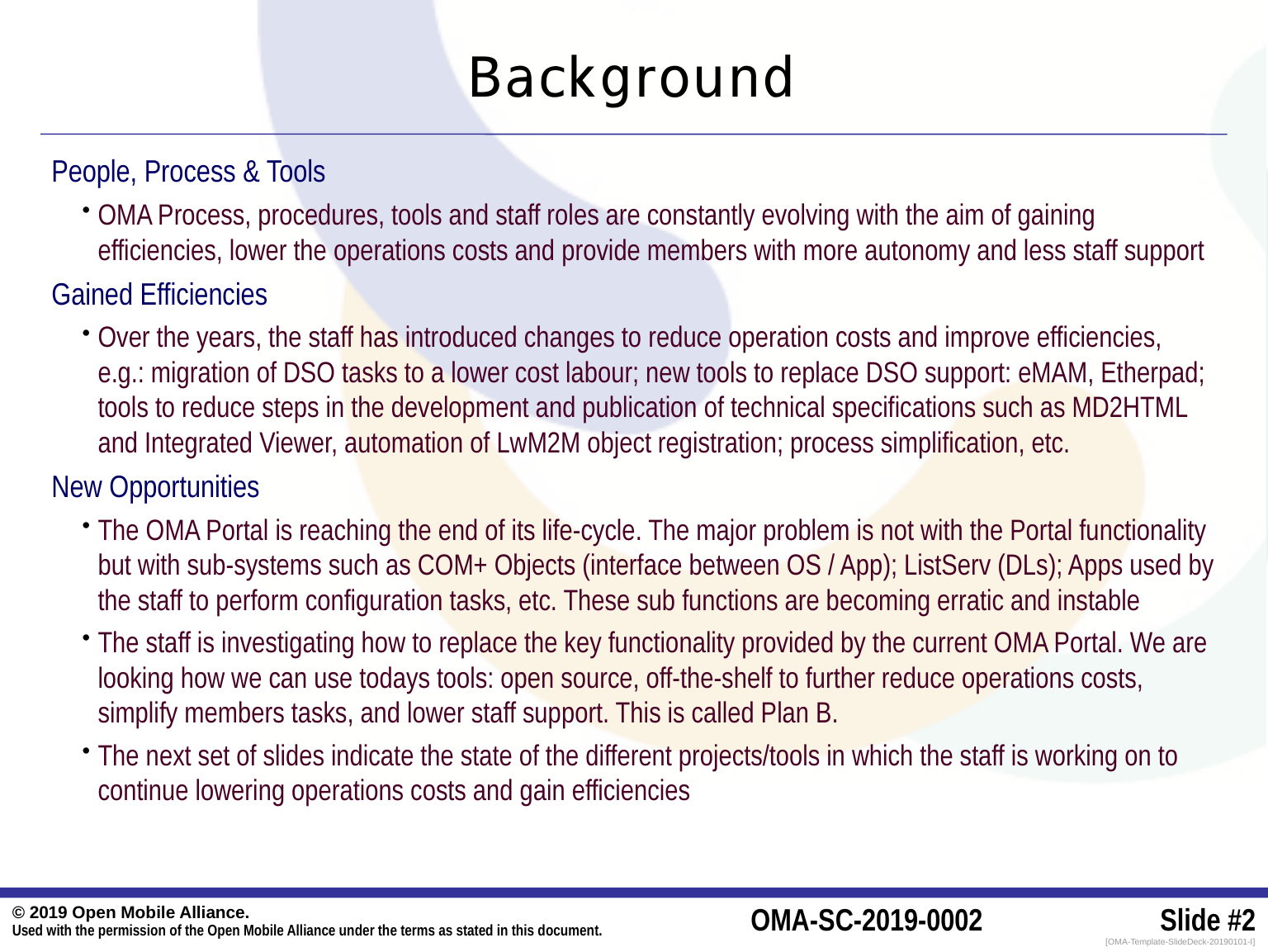

# Background
People, Process & Tools
OMA Process, procedures, tools and staff roles are constantly evolving with the aim of gaining efficiencies, lower the operations costs and provide members with more autonomy and less staff support
Gained Efficiencies
Over the years, the staff has introduced changes to reduce operation costs and improve efficiencies, e.g.: migration of DSO tasks to a lower cost labour; new tools to replace DSO support: eMAM, Etherpad; tools to reduce steps in the development and publication of technical specifications such as MD2HTML and Integrated Viewer, automation of LwM2M object registration; process simplification, etc.
New Opportunities
The OMA Portal is reaching the end of its life-cycle. The major problem is not with the Portal functionality but with sub-systems such as COM+ Objects (interface between OS / App); ListServ (DLs); Apps used by the staff to perform configuration tasks, etc. These sub functions are becoming erratic and instable
The staff is investigating how to replace the key functionality provided by the current OMA Portal. We are looking how we can use todays tools: open source, off-the-shelf to further reduce operations costs, simplify members tasks, and lower staff support. This is called Plan B.
The next set of slides indicate the state of the different projects/tools in which the staff is working on to continue lowering operations costs and gain efficiencies